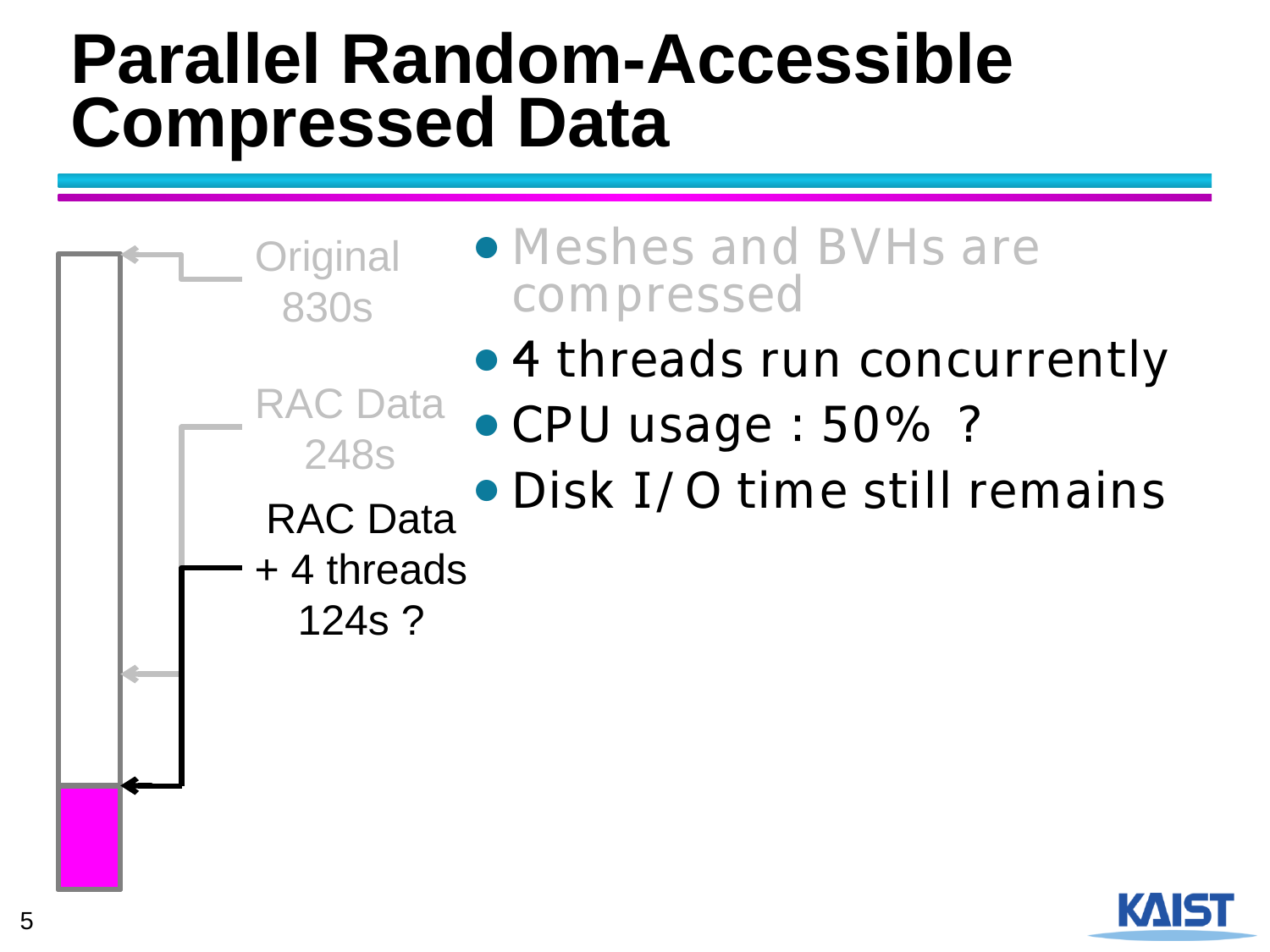

# Parallel Random-Accessible Compressed Data
Meshes and BVHs are compressed
4 threads run concurrently
CPU usage : 50% ?
Disk I/O time still remains

Original
830s

RAC Data
248s
RAC Data
+ 4 threads
124s ?